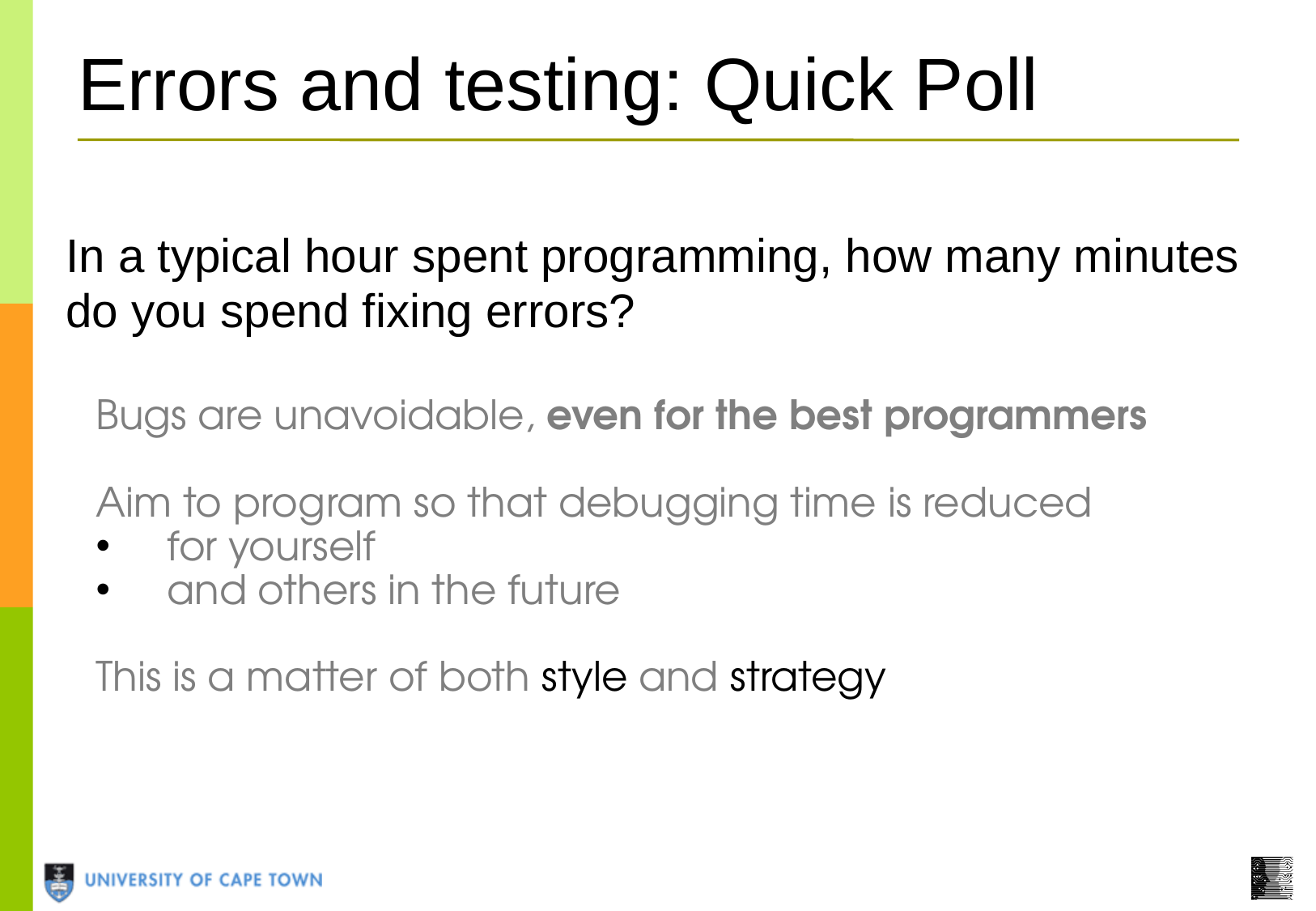

Errors and testing: Quick Poll

In a typical hour spent programming, how many minutes do you spend fixing errors?
Bugs are unavoidable, even for the best programmers

Aim to program so that debugging time is reduced
for yourself
and others in the future

This is a matter of both style and strategy